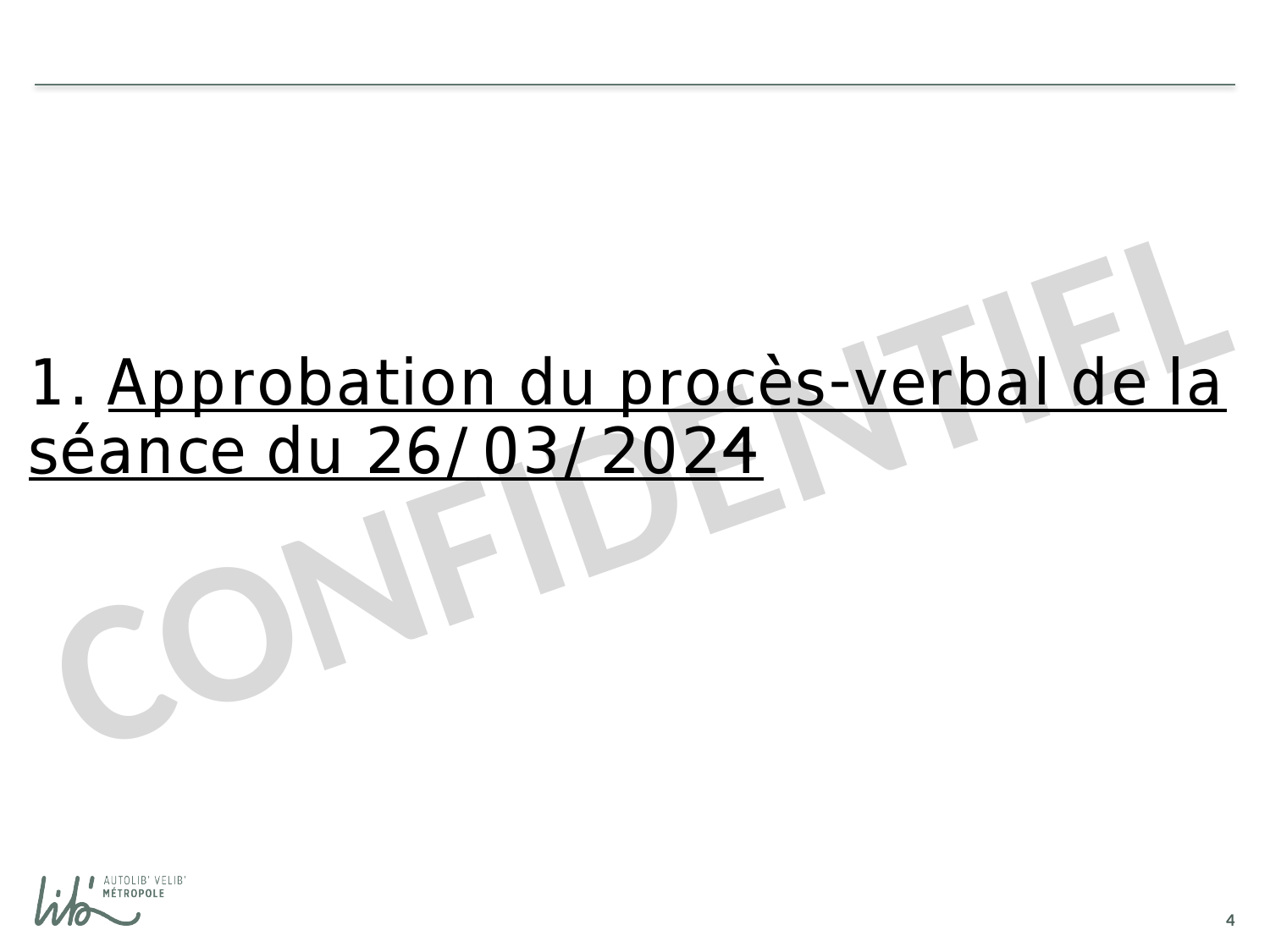

# 1. Approbation du procès-verbal de la séance du 26/03/2024​